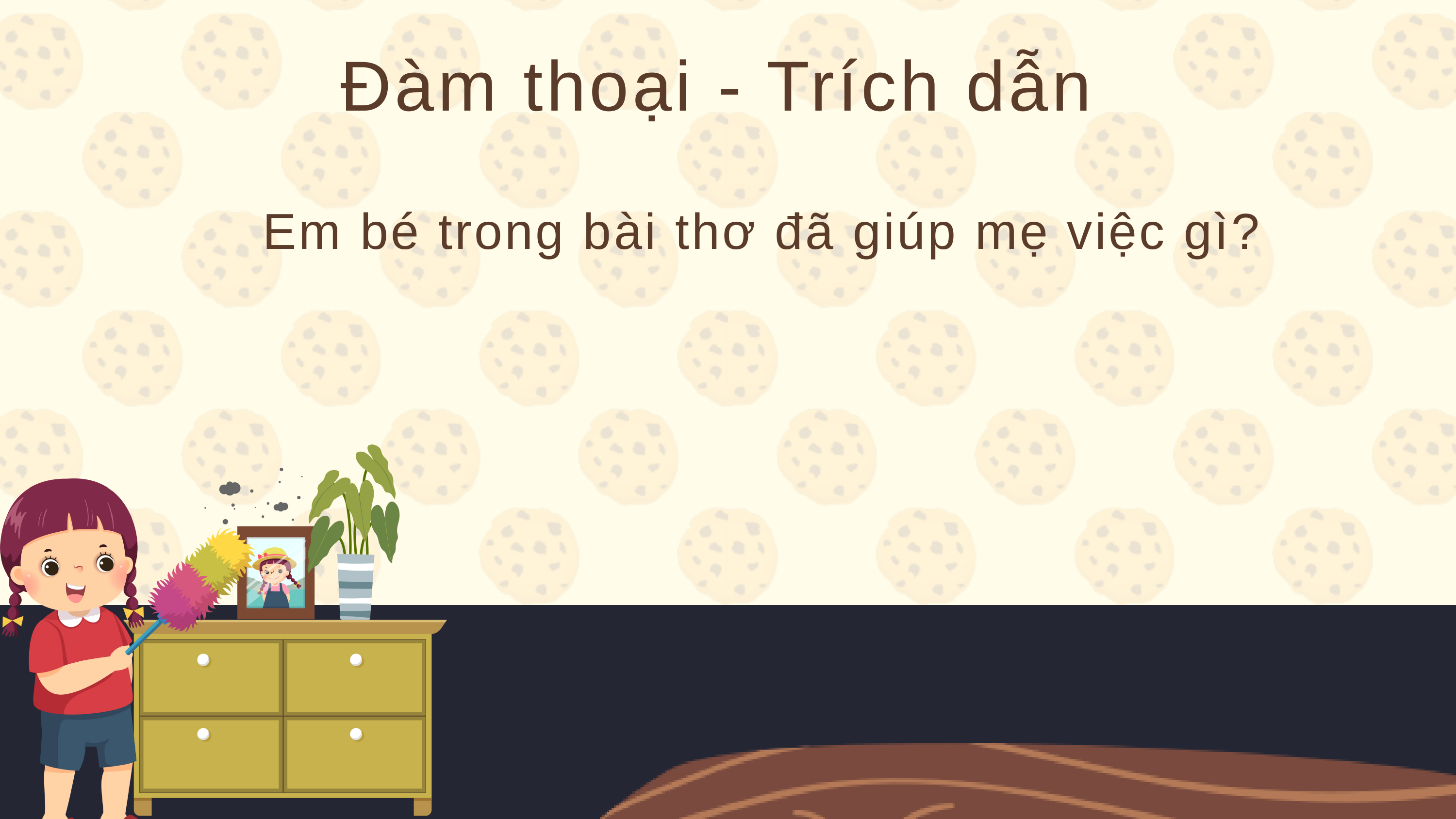

Đàm thoại - Trích dẫn
Em bé trong bài thơ đã giúp mẹ việc gì?